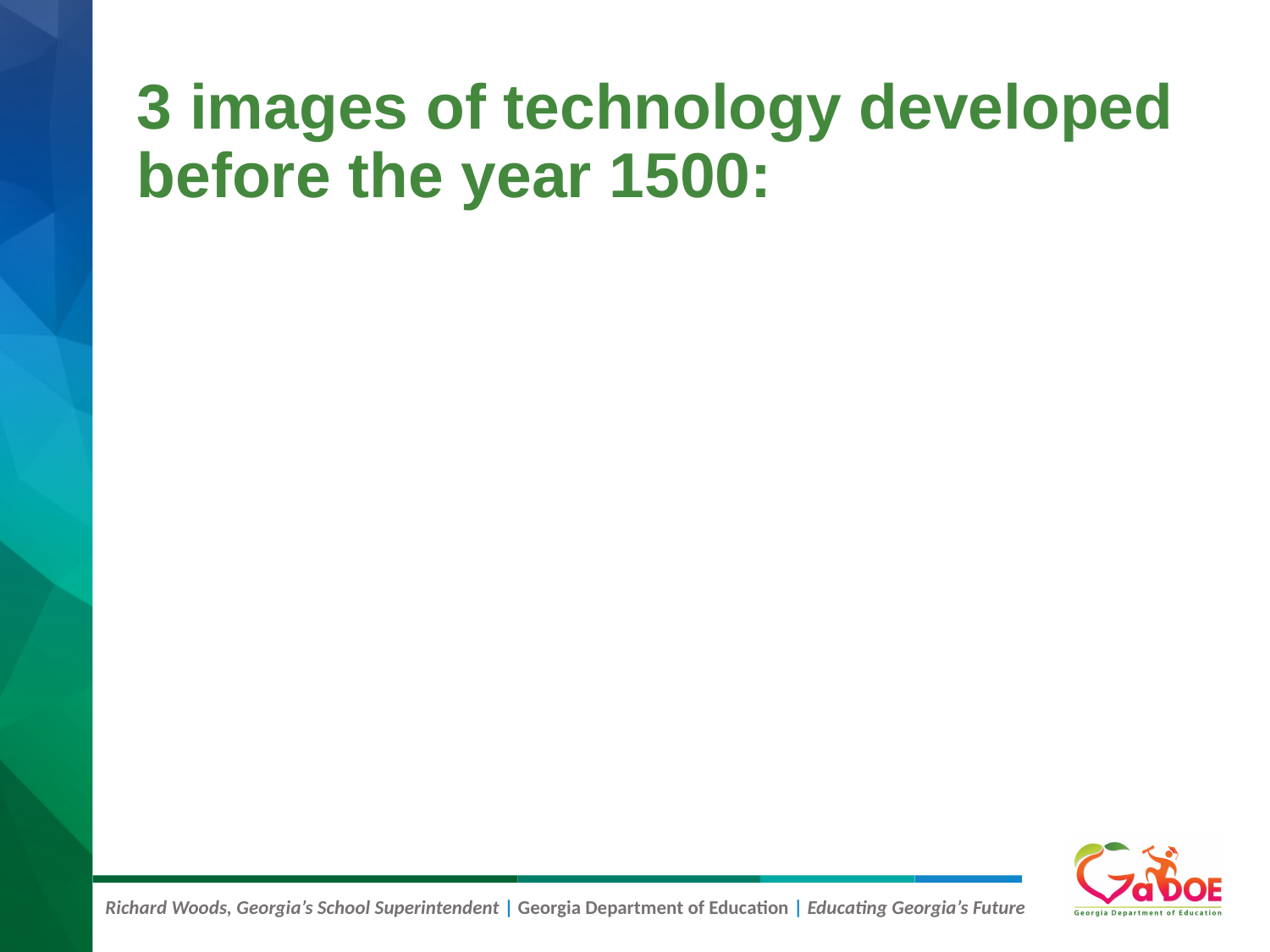

# 3 images of technology developed before the year 1500: